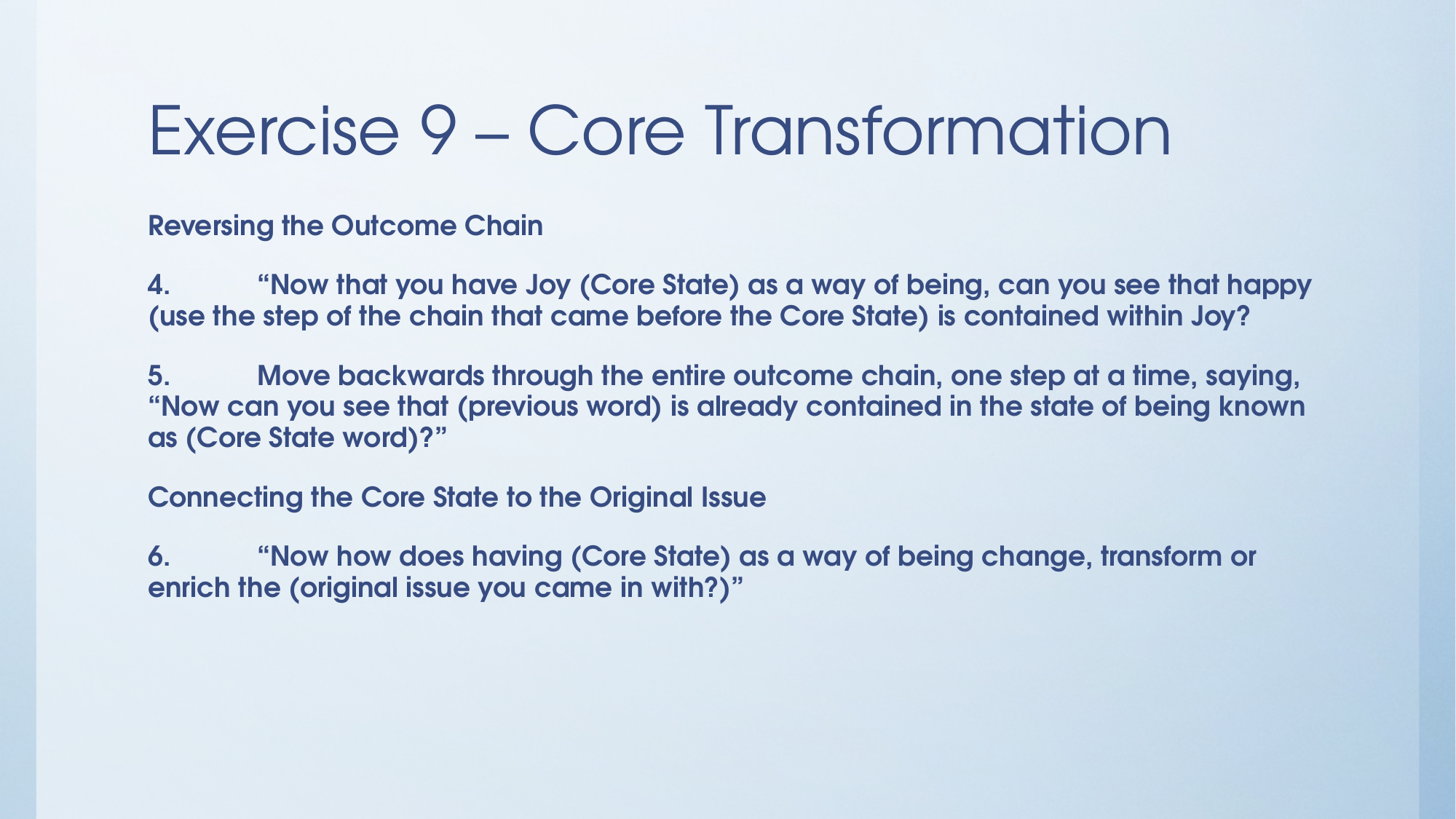

# Exercise 9 – Core Transformation
Reversing the Outcome Chain
4.	“Now that you have Joy (Core State) as a way of being, can you see that happy (use the step of the chain that came before the Core State) is contained within Joy?
5.	Move backwards through the entire outcome chain, one step at a time, saying, “Now can you see that (previous word) is already contained in the state of being known as (Core State word)?”
Connecting the Core State to the Original Issue
6.	“Now how does having (Core State) as a way of being change, transform or enrich the (original issue you came in with?)”